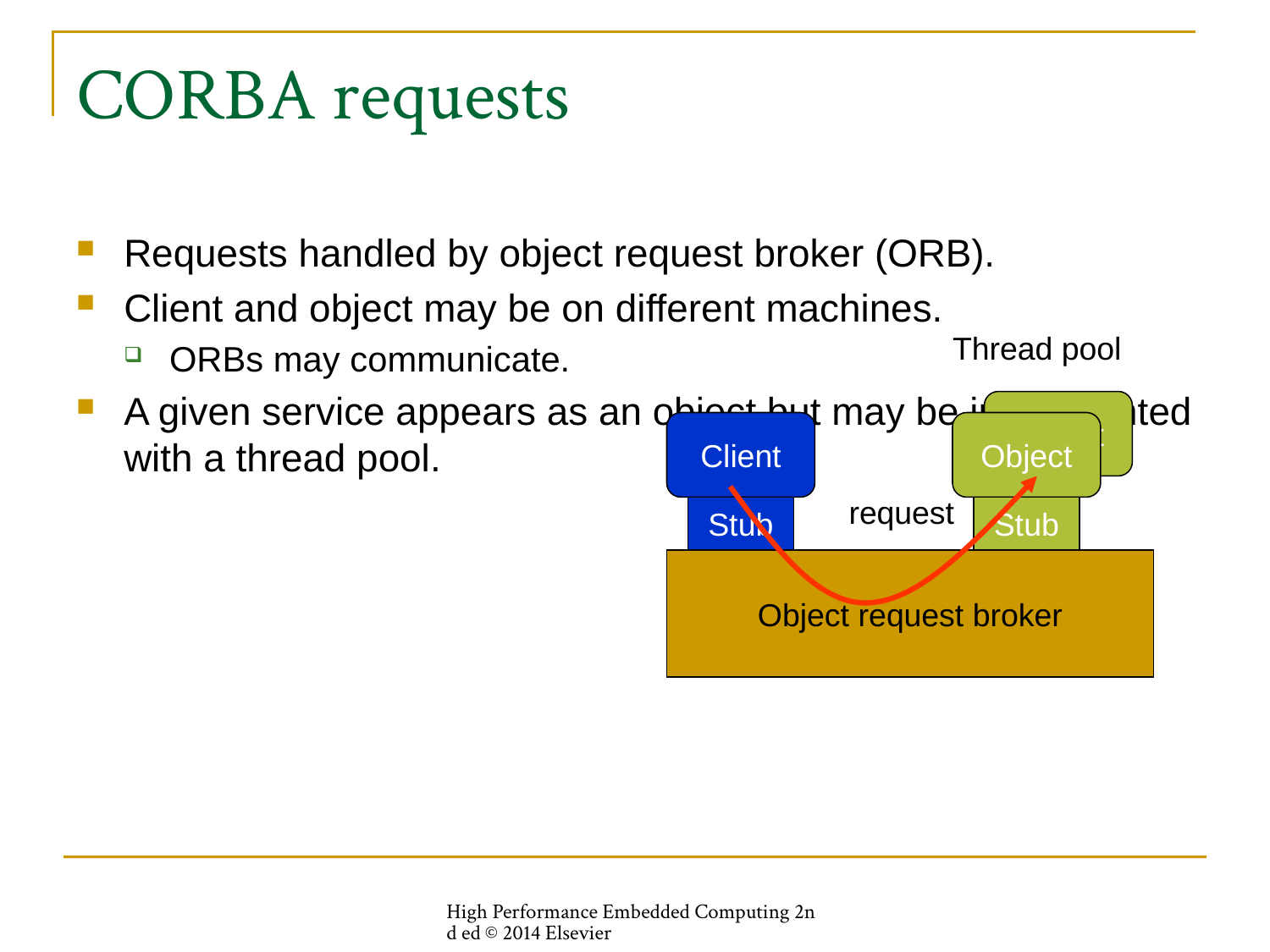

# CORBA requests
Requests handled by object request broker (ORB).
Client and object may be on different machines.
ORBs may communicate.
A given service appears as an object but may be implemented with a thread pool.
Thread pool
Object
Client
Object

request
Stub
Stub
Object request broker
High Performance Embedded Computing 2nd ed © 2014 Elsevier